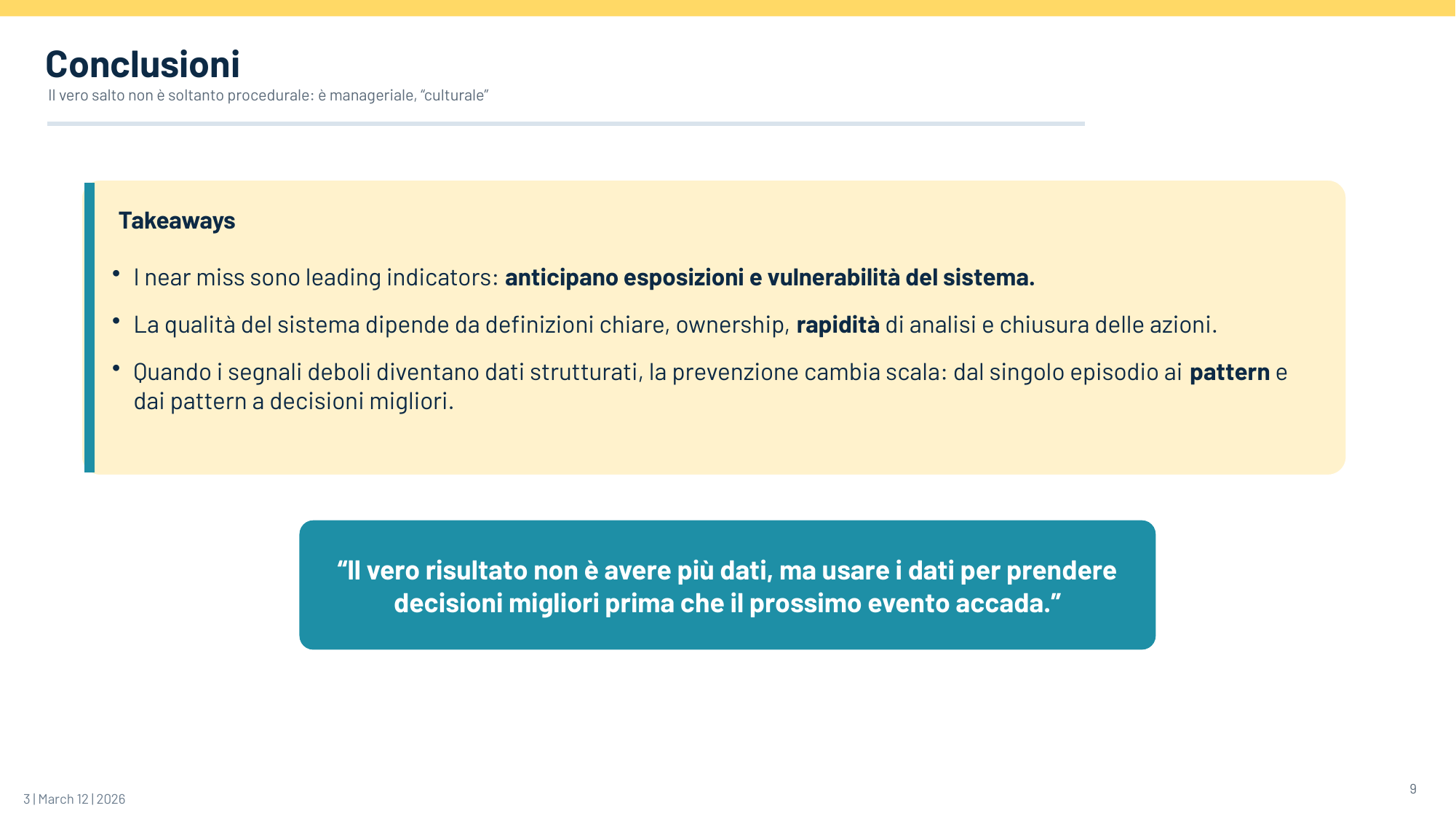

Conclusioni
Il vero salto non è soltanto procedurale: è manageriale, “culturale”

Takeaways
I near miss sono leading indicators: anticipano esposizioni e vulnerabilità del sistema.
La qualità del sistema dipende da definizioni chiare, ownership, rapidità di analisi e chiusura delle azioni.
Quando i segnali deboli diventano dati strutturati, la prevenzione cambia scala: dal singolo episodio ai pattern e dai pattern a decisioni migliori.

“Il vero risultato non è avere più dati, ma usare i dati per prendere decisioni migliori prima che l’evento accada.”
“Il vero risultato non è avere più dati, ma usare i dati per prendere decisioni migliori prima che il prossimo evento accada.”
9